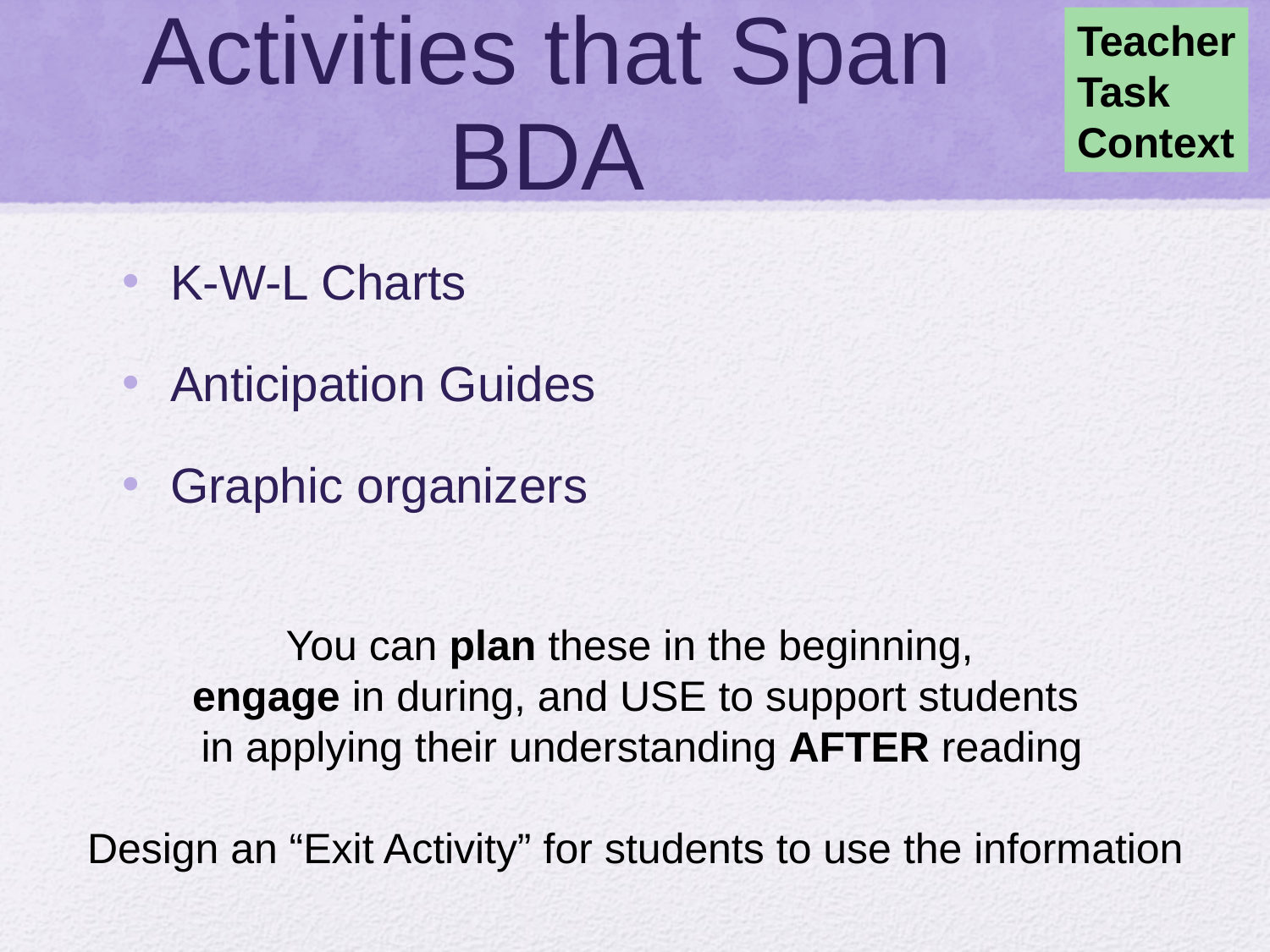

# Activities that Span BDA
Teacher
Task
Context
K-W-L Charts
Anticipation Guides
Graphic organizers
You can plan these in the beginning,
engage in during, and USE to support students
 in applying their understanding AFTER reading

Design an “Exit Activity” for students to use the information